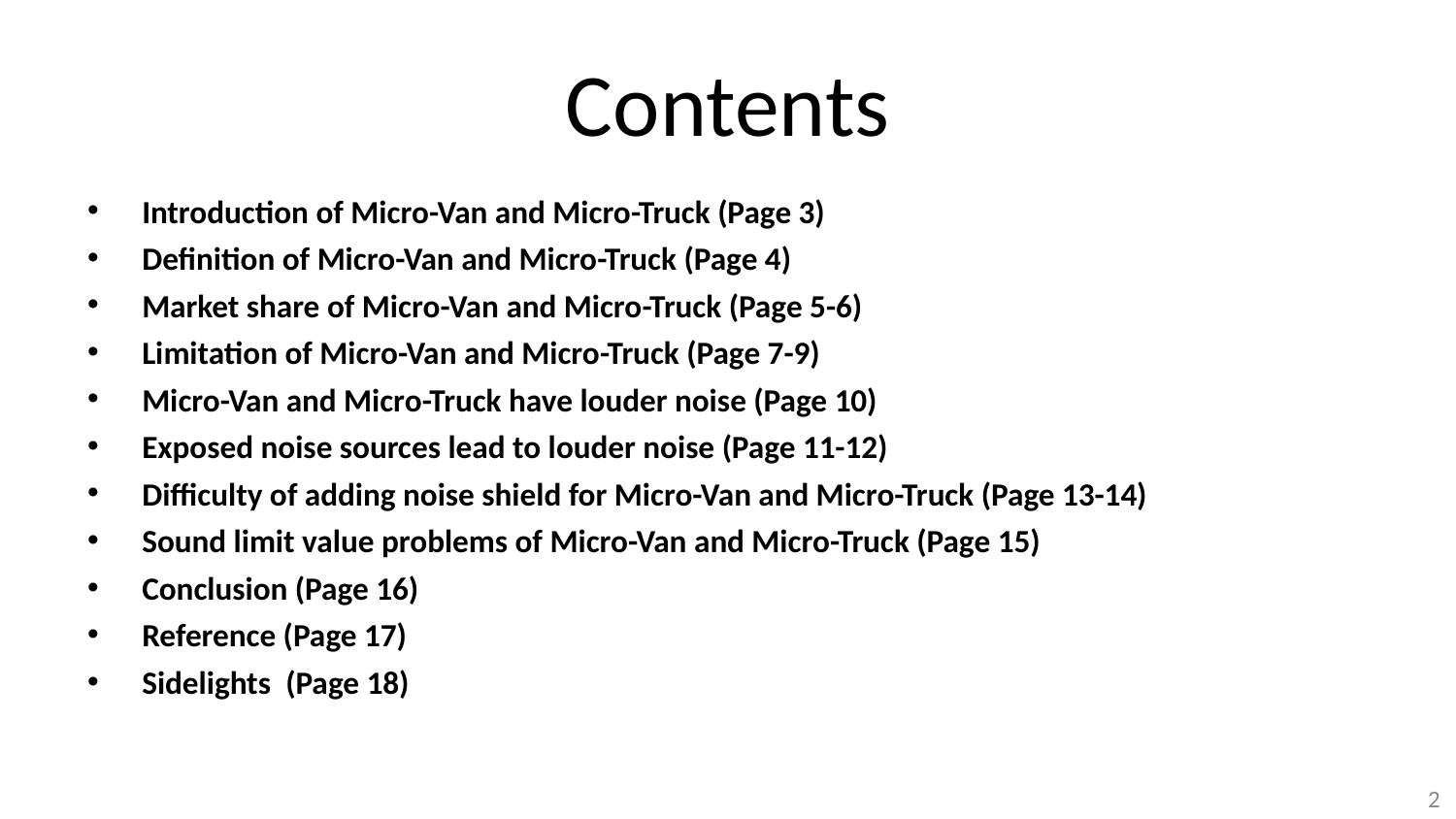

# Contents
Introduction of Micro-Van and Micro-Truck (Page 3)
Definition of Micro-Van and Micro-Truck (Page 4)
Market share of Micro-Van and Micro-Truck (Page 5-6)
Limitation of Micro-Van and Micro-Truck (Page 7-9)
Micro-Van and Micro-Truck have louder noise (Page 10)
Exposed noise sources lead to louder noise (Page 11-12)
Difficulty of adding noise shield for Micro-Van and Micro-Truck (Page 13-14)
Sound limit value problems of Micro-Van and Micro-Truck (Page 15)
Conclusion (Page 16)
Reference (Page 17)
Sidelights  (Page 18)

2